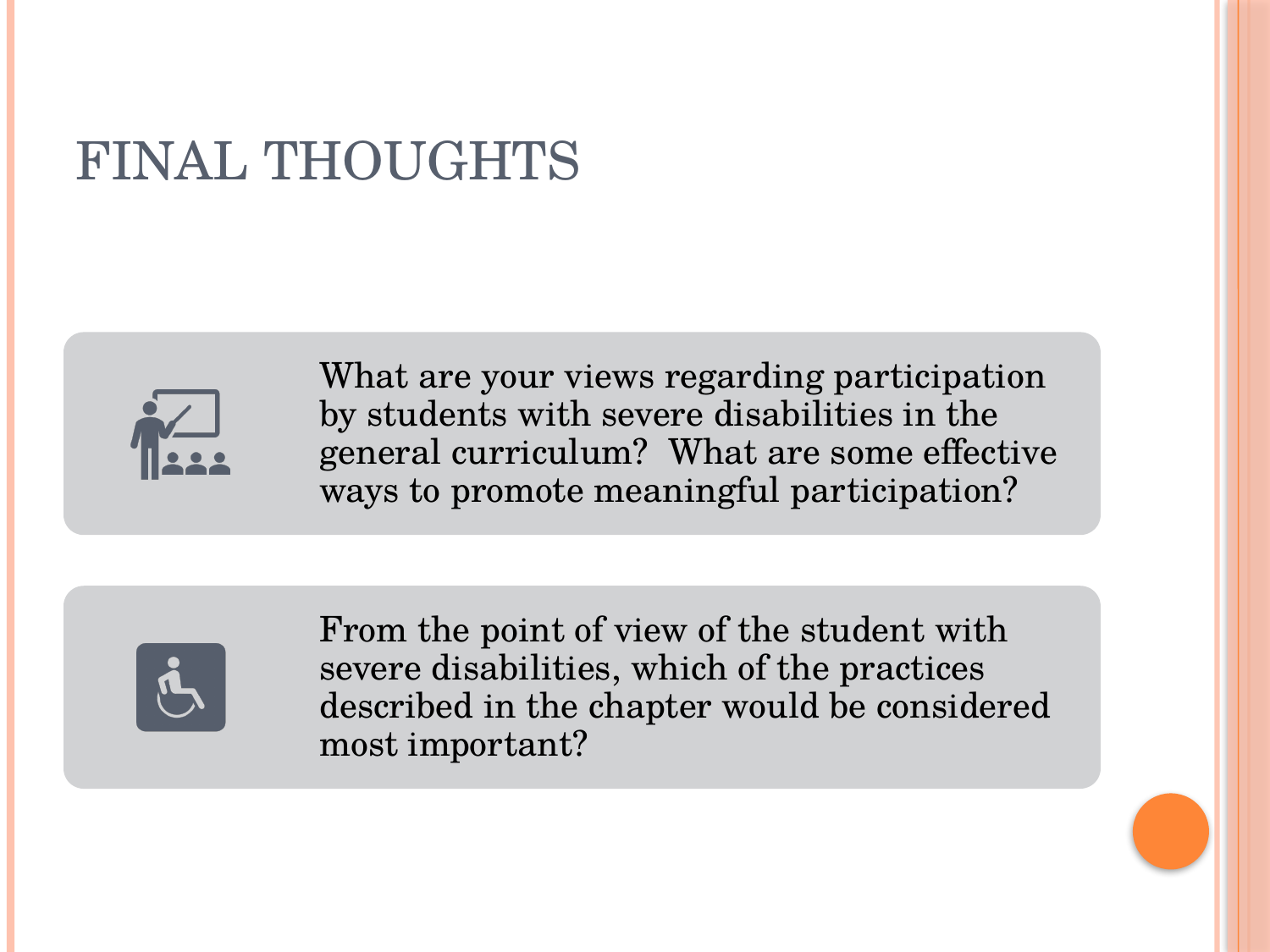

# Final thoughts
What are your views regarding participation by students with severe disabilities in the general curriculum?  What are some effective ways to promote meaningful participation?
From the point of view of the student with severe disabilities, which of the practices described in the chapter would be considered most important?